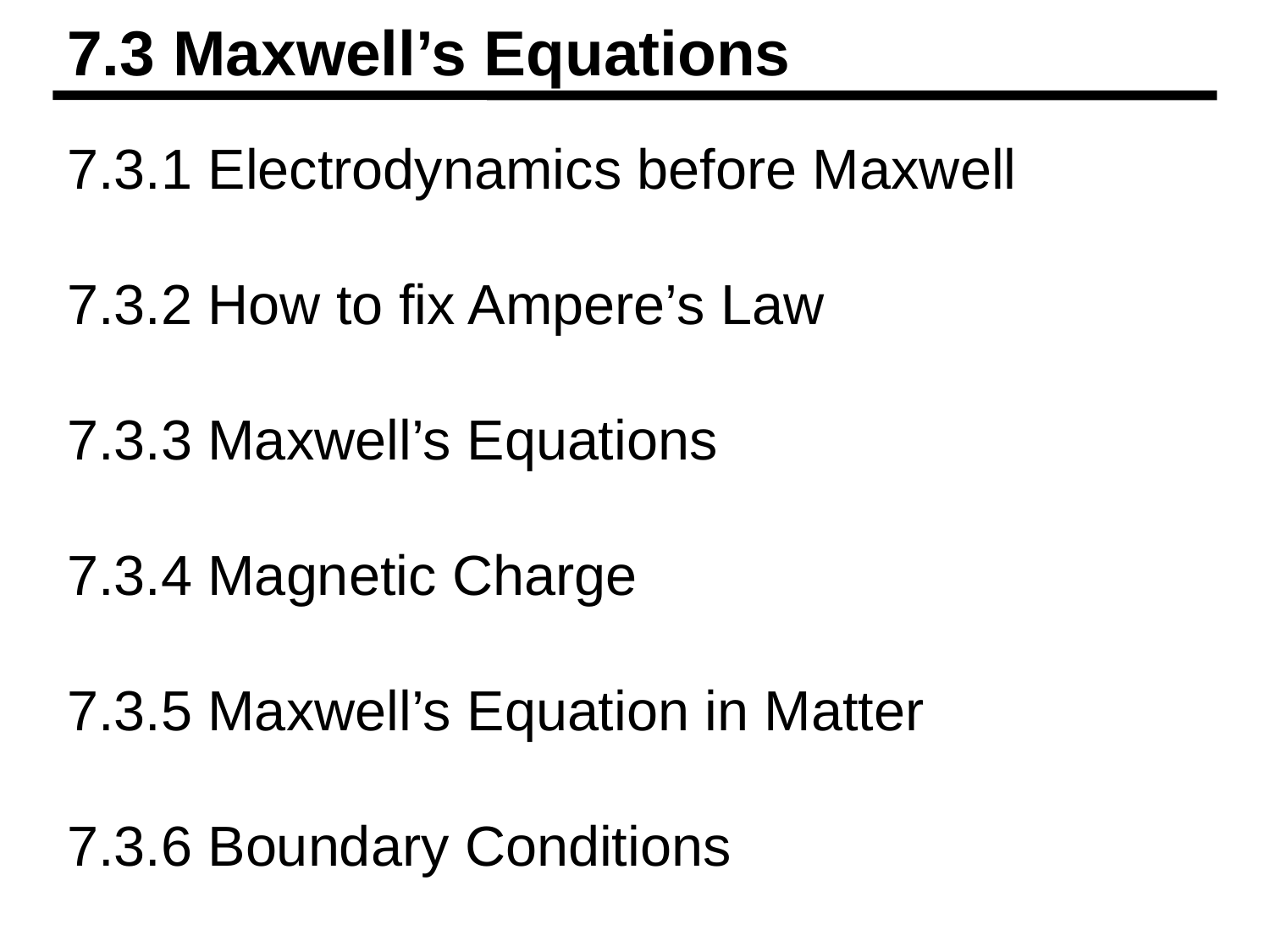

7.3 Maxwell’s Equations
7.3.1 Electrodynamics before Maxwell

7.3.2 How to fix Ampere’s Law

7.3.3 Maxwell’s Equations

7.3.4 Magnetic Charge

7.3.5 Maxwell’s Equation in Matter

7.3.6 Boundary Conditions